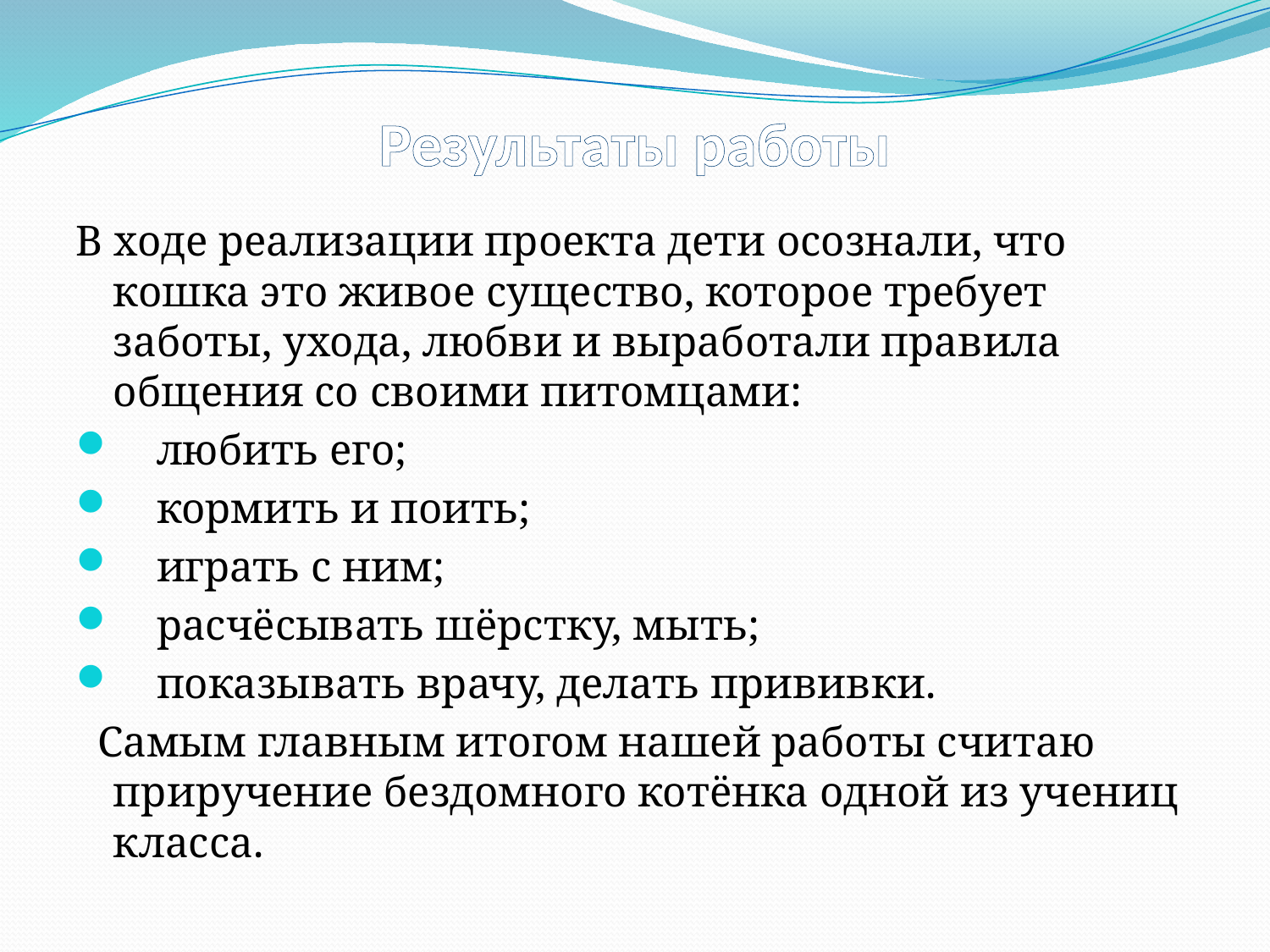

# Результаты работы
В ходе реализации проекта дети осознали, что кошка это живое существо, которое требует заботы, ухода, любви и выработали правила общения со своими питомцами:
    любить его;
    кормить и поить;
    играть с ним;
    расчёсывать шёрстку, мыть;
    показывать врачу, делать прививки.
  Самым главным итогом нашей работы считаю приручение бездомного котёнка одной из учениц класса.